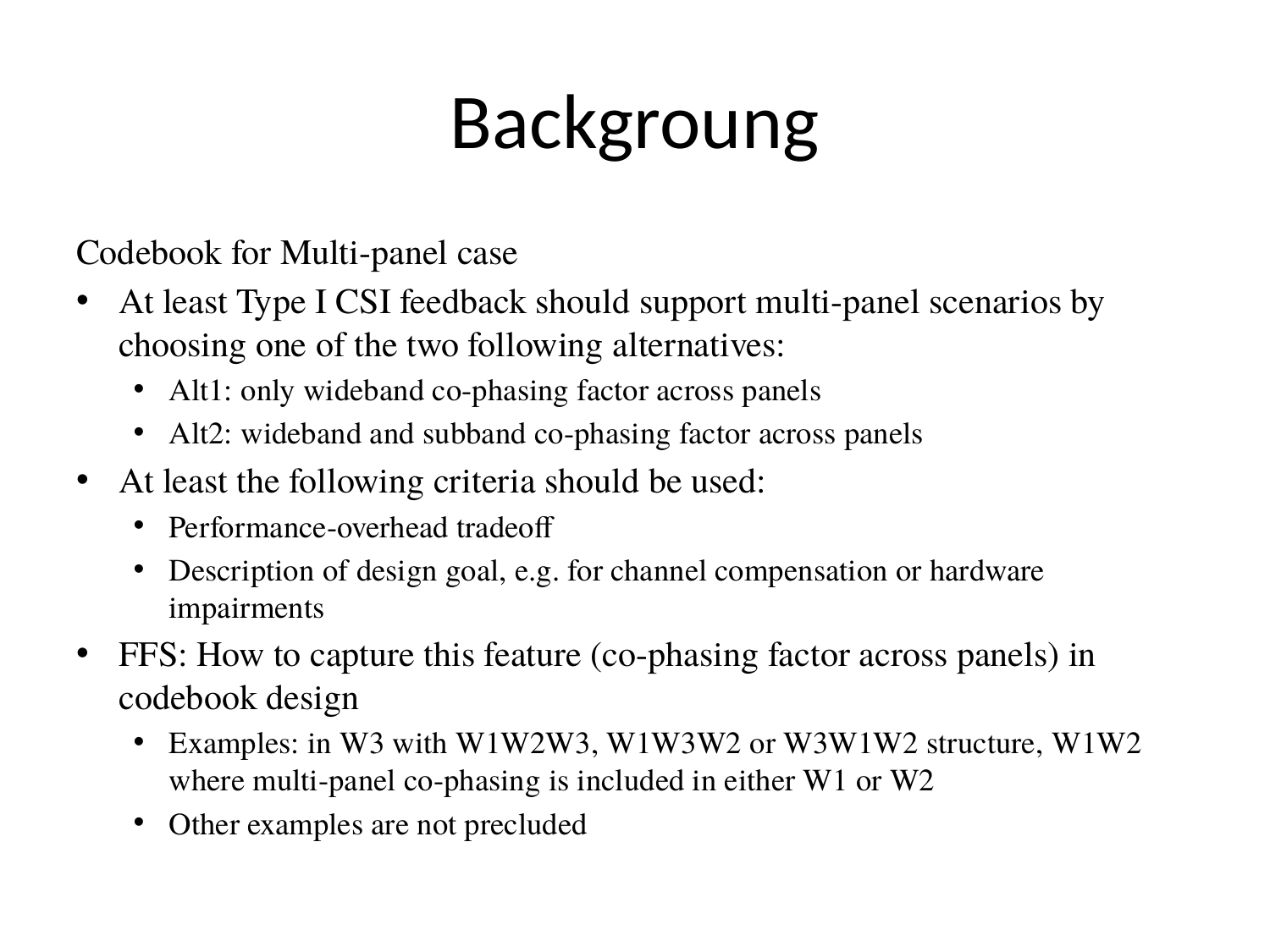

# Backgroung
Codebook for Multi-panel case
At least Type I CSI feedback should support multi-panel scenarios by choosing one of the two following alternatives:
Alt1: only wideband co-phasing factor across panels
Alt2: wideband and subband co-phasing factor across panels
At least the following criteria should be used:
Performance-overhead tradeoff
Description of design goal, e.g. for channel compensation or hardware impairments
FFS: How to capture this feature (co-phasing factor across panels) in codebook design
Examples: in W3 with W1W2W3, W1W3W2 or W3W1W2 structure, W1W2 where multi-panel co-phasing is included in either W1 or W2
Other examples are not precluded